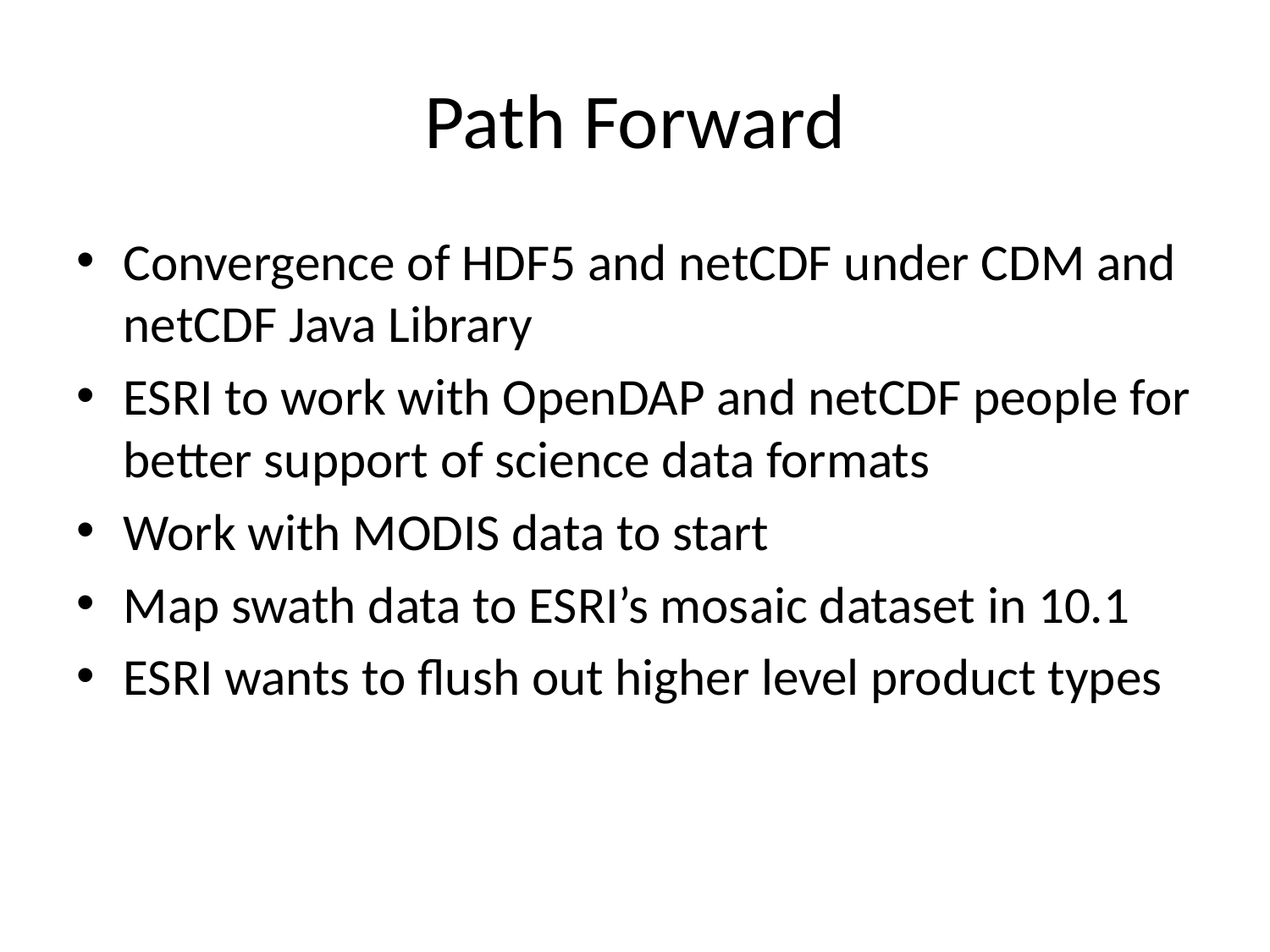

# Path Forward
Convergence of HDF5 and netCDF under CDM and netCDF Java Library
ESRI to work with OpenDAP and netCDF people for better support of science data formats
Work with MODIS data to start
Map swath data to ESRI’s mosaic dataset in 10.1
ESRI wants to flush out higher level product types